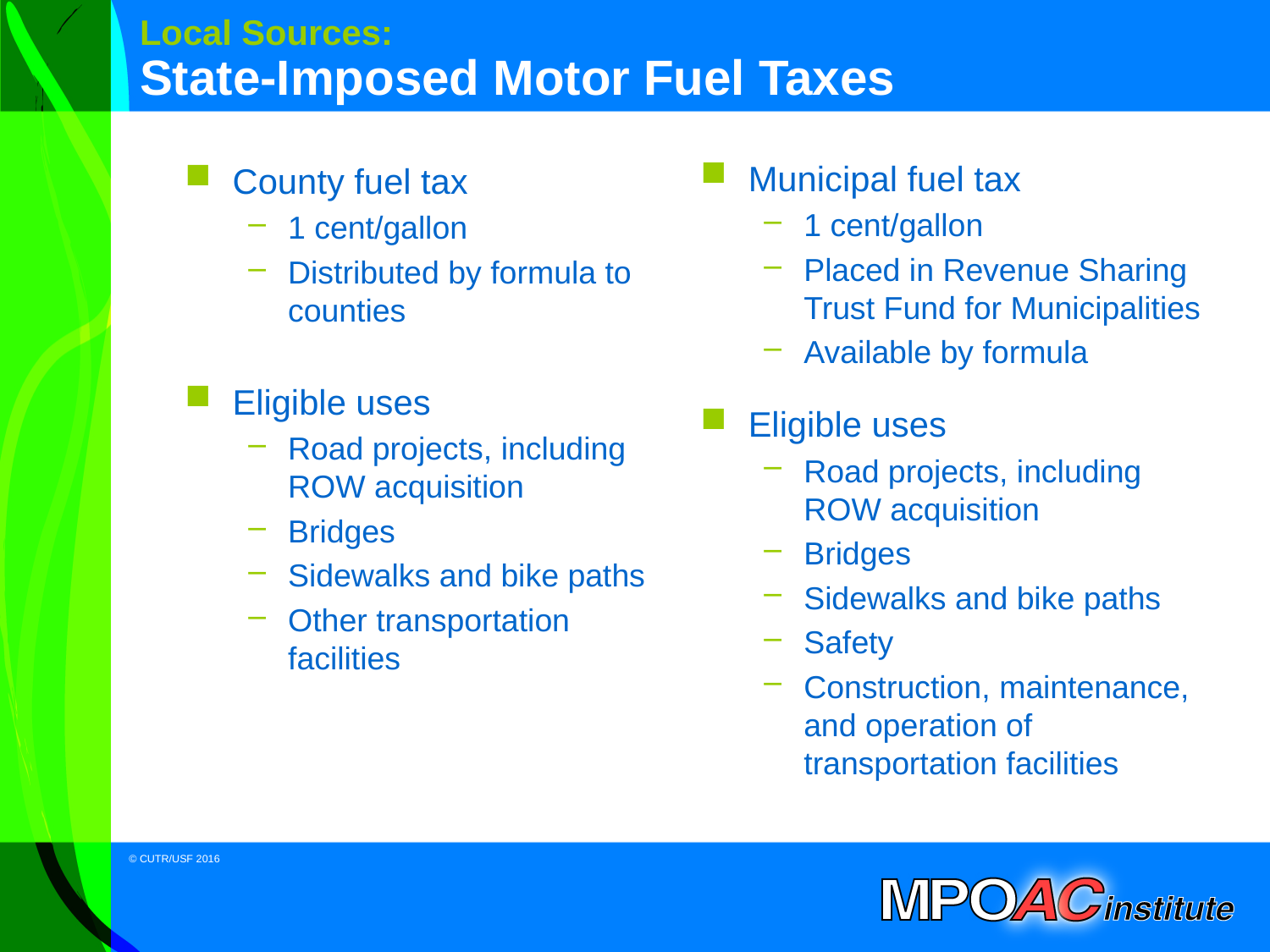

# Local Sources: State-Imposed Motor Fuel Taxes
Municipal fuel tax
1 cent/gallon
Placed in Revenue Sharing Trust Fund for Municipalities
Available by formula

Eligible uses
Road projects, including ROW acquisition
Bridges
Sidewalks and bike paths
Safety
Construction, maintenance, and operation of transportation facilities
County fuel tax
1 cent/gallon
Distributed by formula to counties

Eligible uses
Road projects, including ROW acquisition
Bridges
Sidewalks and bike paths
Other transportation facilities